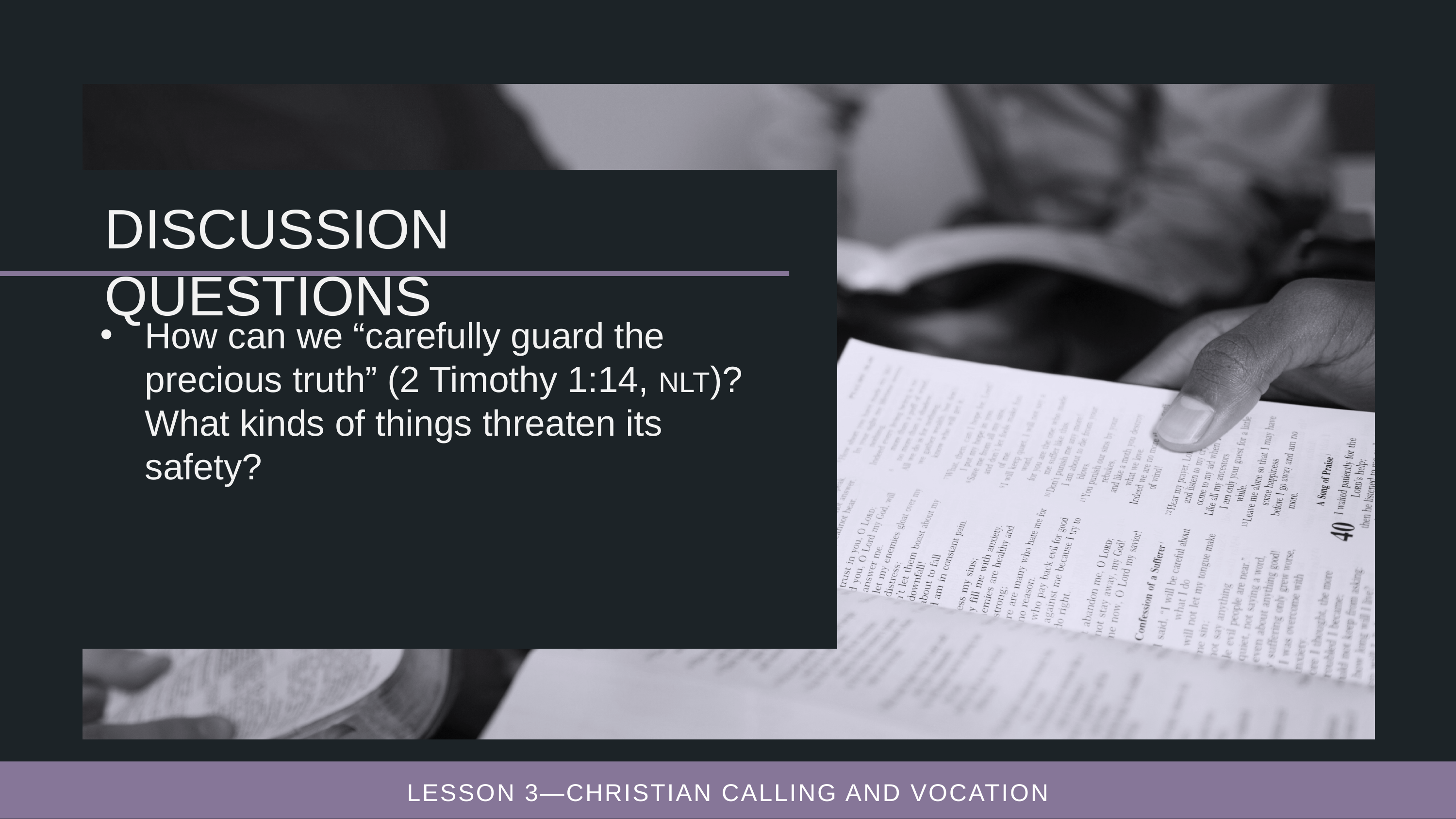

How can we “carefully guard the precious truth” (2 Timothy 1:14, NLT)? What kinds of things threaten its safety?